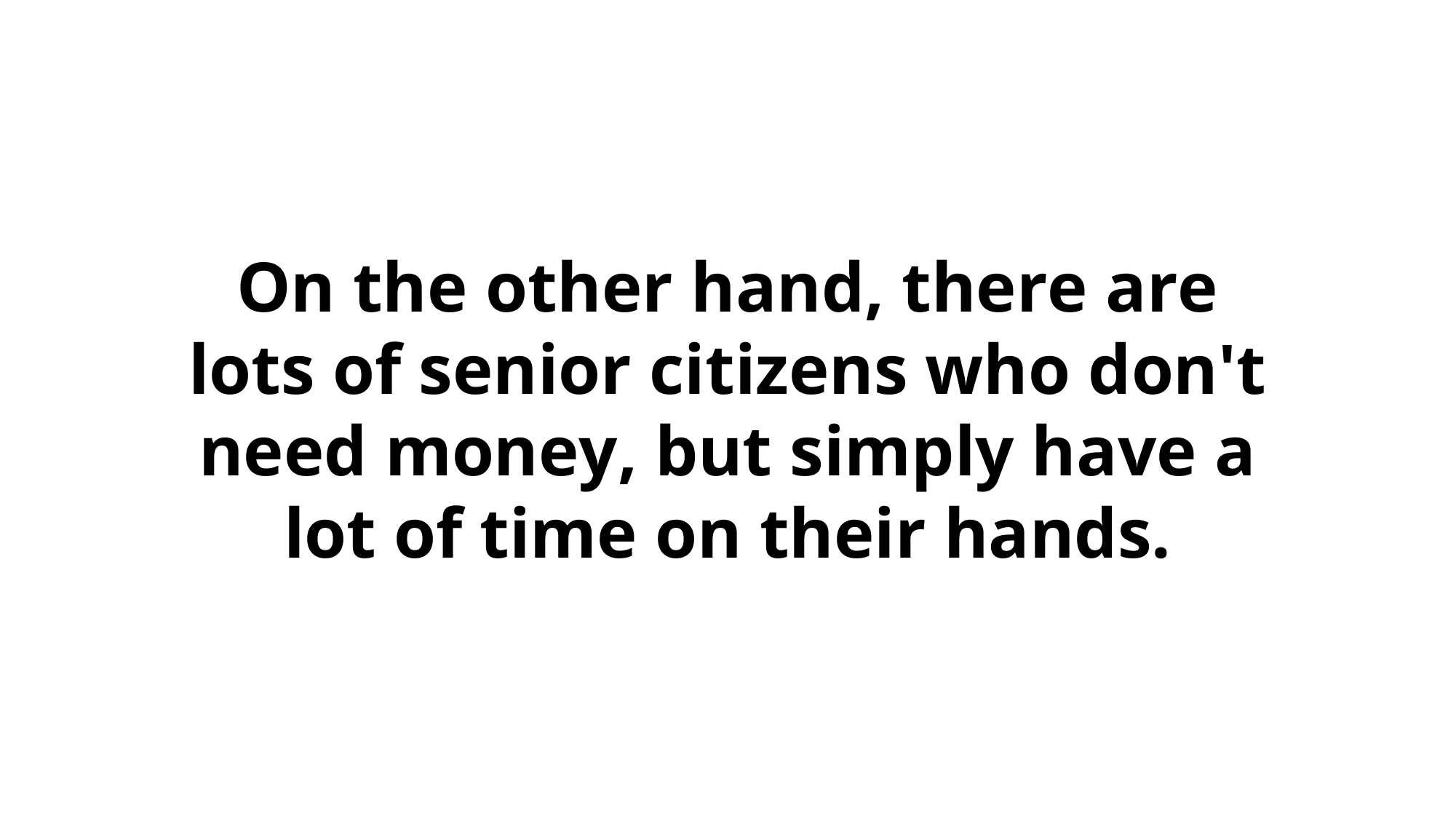

On the other hand, there are lots of senior citizens who don't need money, but simply have a lot of time on their hands.